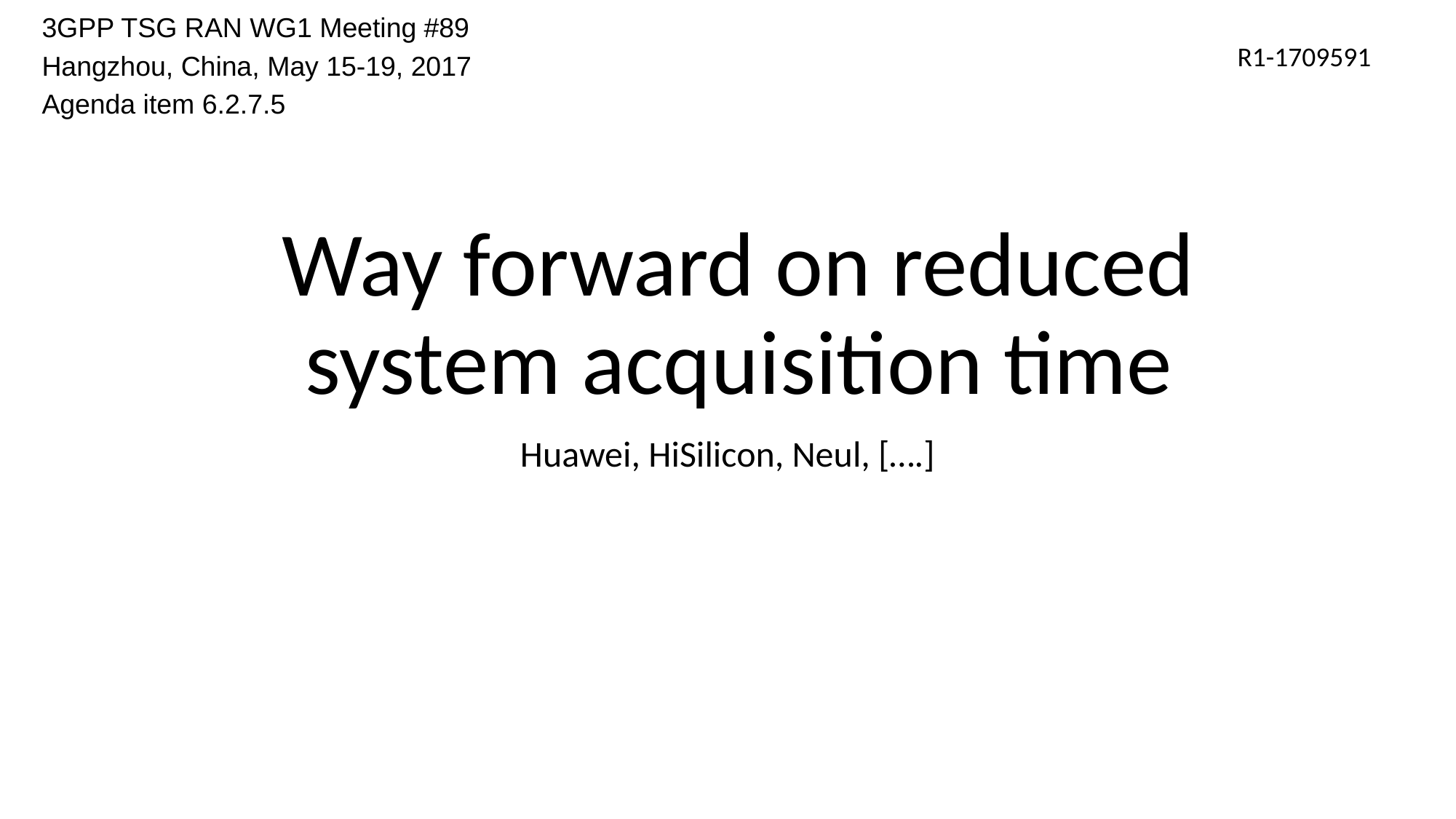

3GPP TSG RAN WG1 Meeting #89
Hangzhou, China, May 15-19, 2017
Agenda item 6.2.7.5
R1-1709591
# Way forward on reduced system acquisition time
Huawei, HiSilicon, Neul, [….]